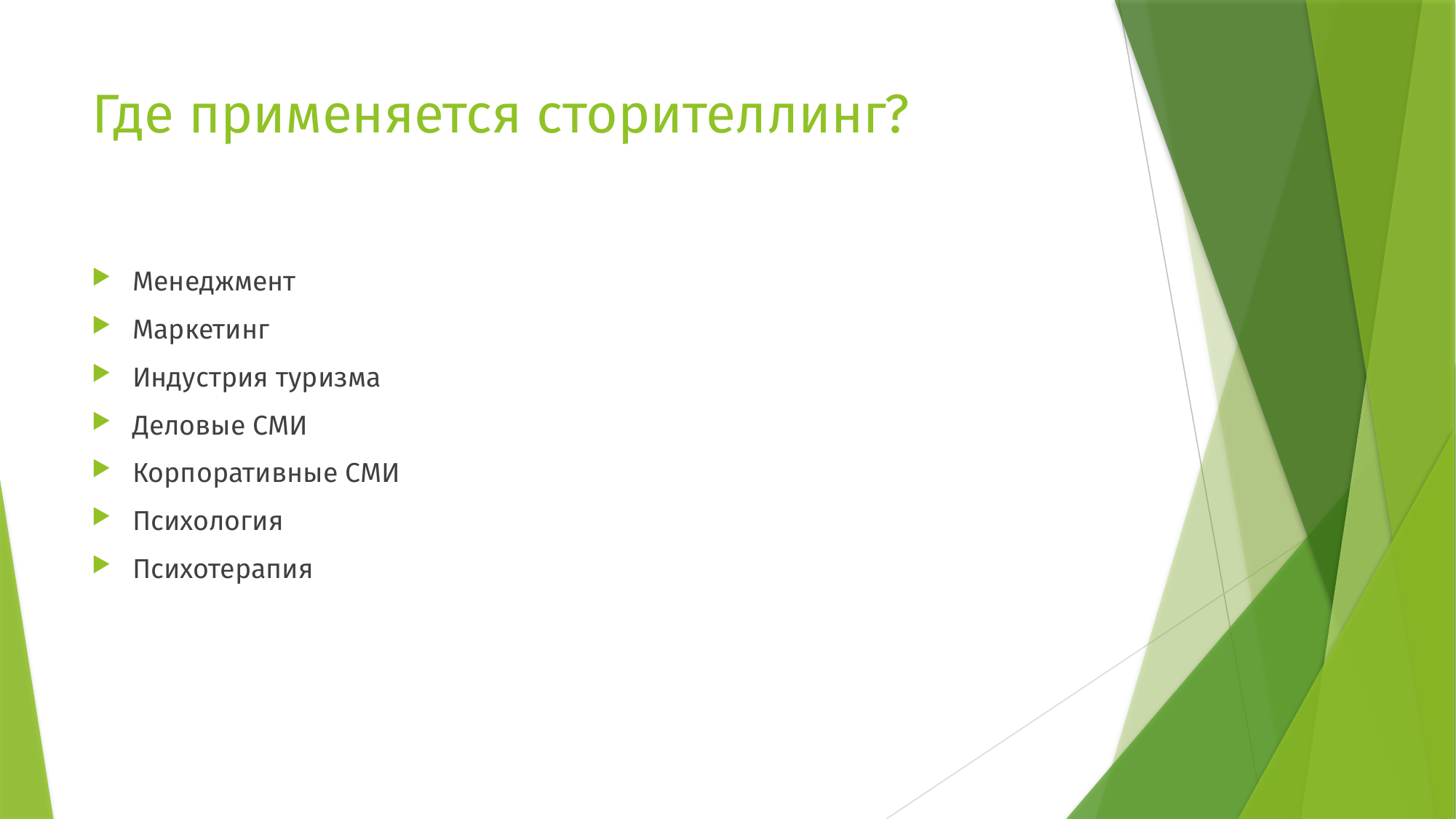

# Где применяется сторителлинг?
Менеджмент
Маркетинг
Индустрия туризма
Деловые СМИ
Корпоративные СМИ
Психология
Психотерапия